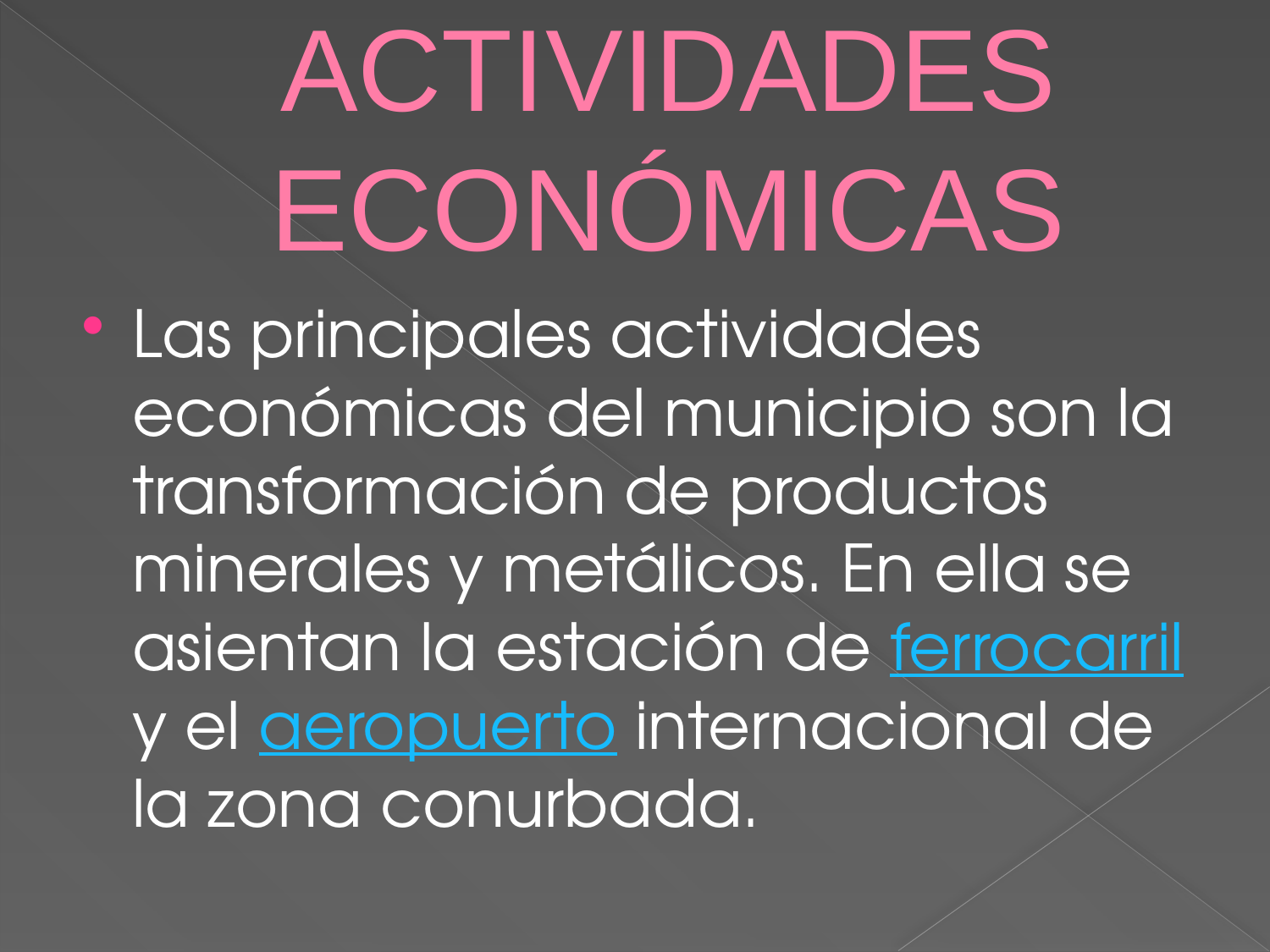

# ACTIVIDADES ECONÓMICAS
Las principales actividades económicas del municipio son la transformación de productos minerales y metálicos. En ella se asientan la estación de ferrocarril y el aeropuerto internacional de la zona conurbada.